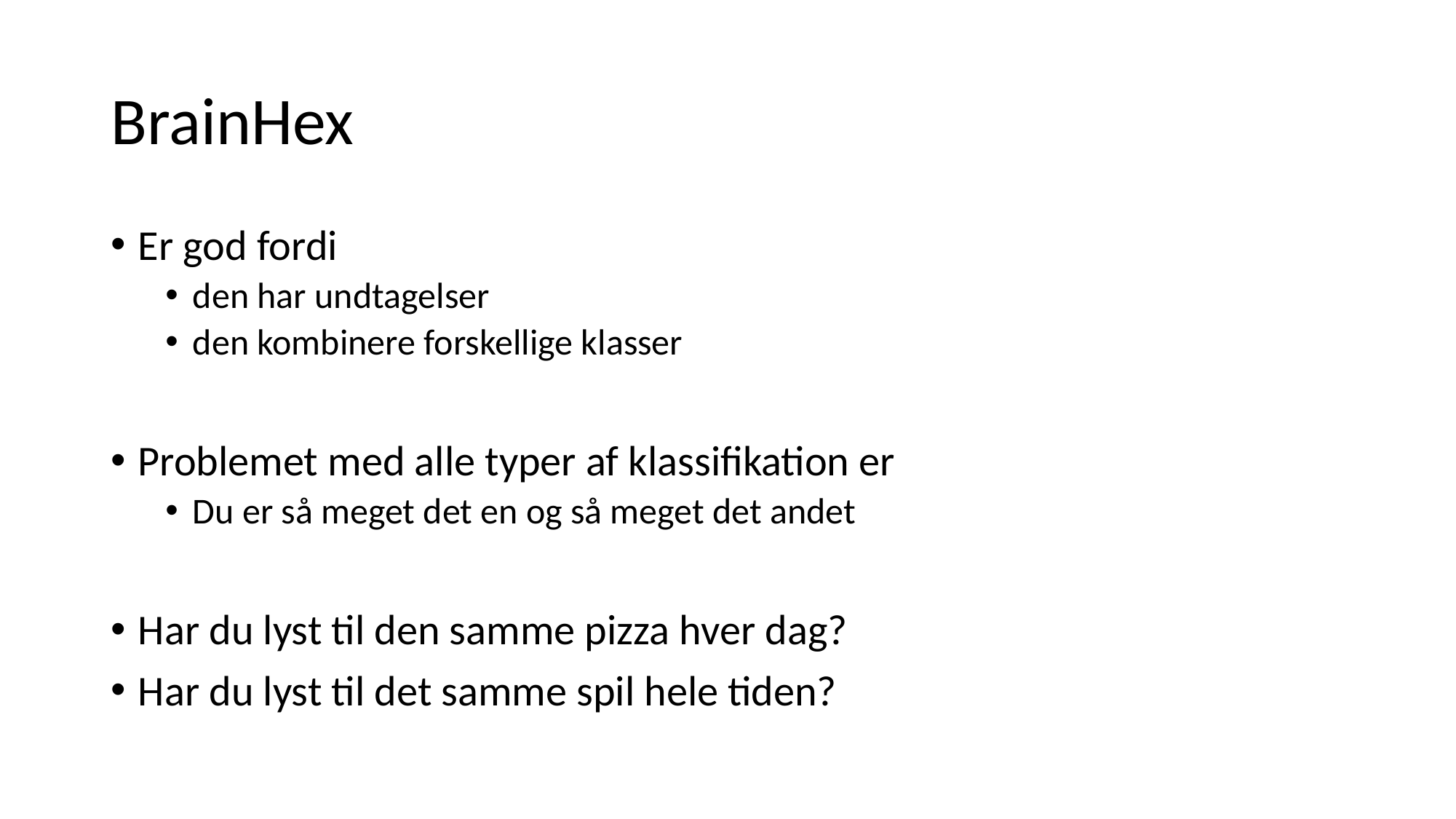

# BrainHex
Er god fordi
den har undtagelser
den kombinere forskellige klasser

Problemet med alle typer af klassifikation er
Du er så meget det en og så meget det andet

Har du lyst til den samme pizza hver dag?
Har du lyst til det samme spil hele tiden?